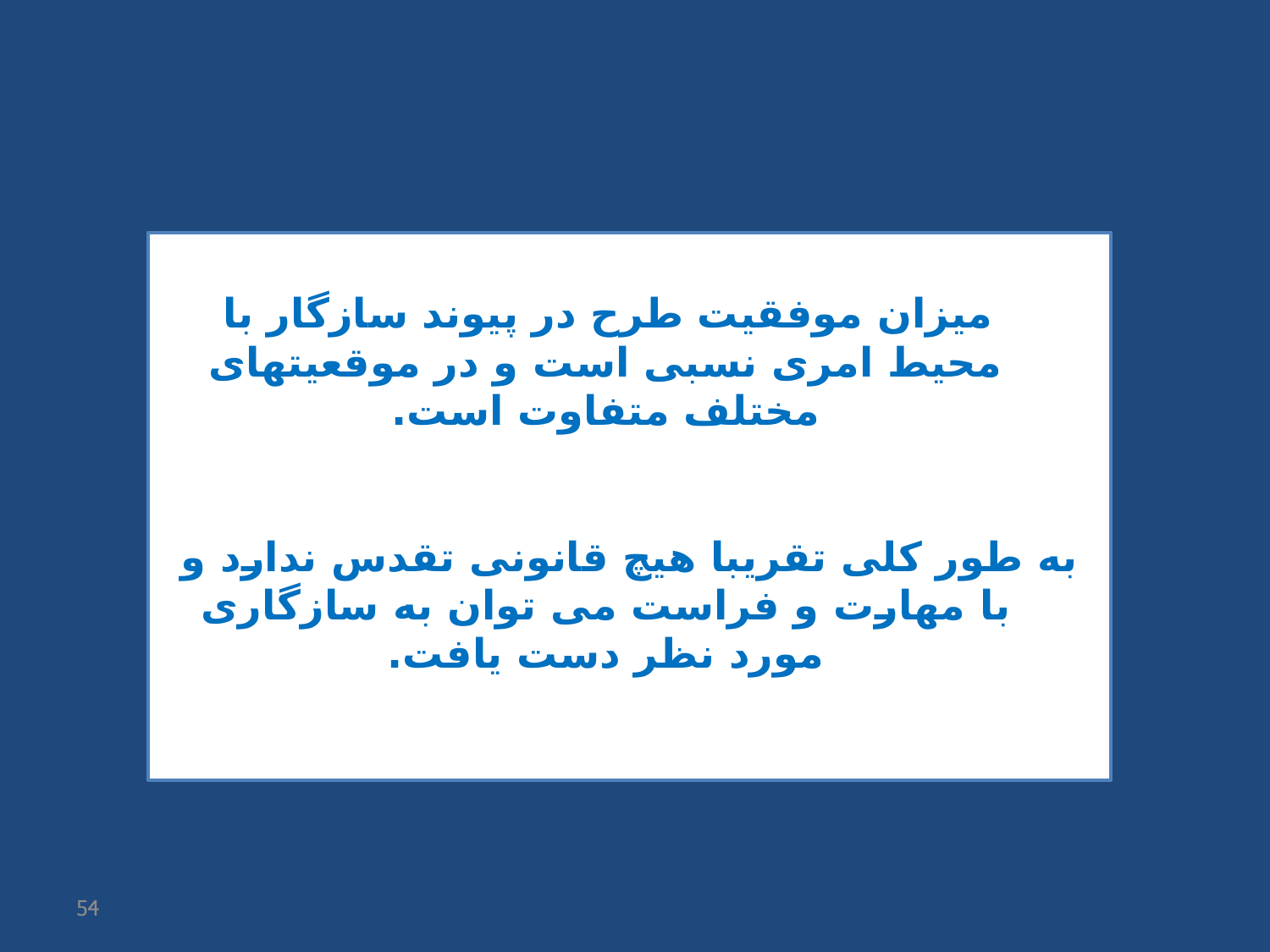

میزان موفقیت طرح در پیوند سازگار با محیط امری نسبی است و در موقعیتهای مختلف متفاوت است.

به طور کلی تقریبا هیچ قانونی تقدس ندارد و با مهارت و فراست می توان به سازگاری مورد نظر دست یافت.

54